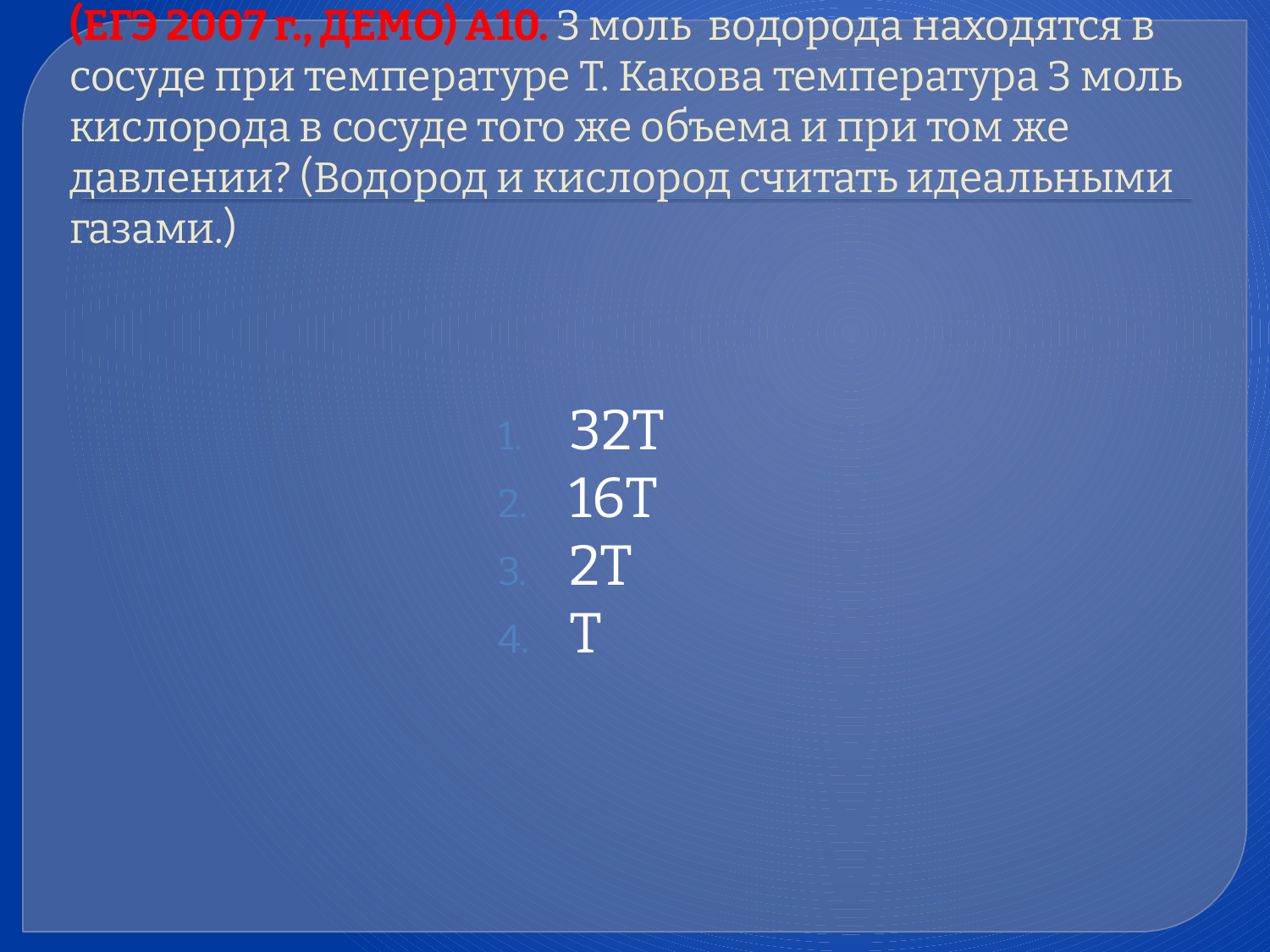

# (ЕГЭ 2007 г., ДЕМО) А10. 3 моль  водорода находятся в сосуде при температуре Т. Какова температура 3 моль кислорода в сосуде того же объема и при том же давлении? (Водород и кислород считать идеальными газами.)

32Т
16Т
2Т
Т